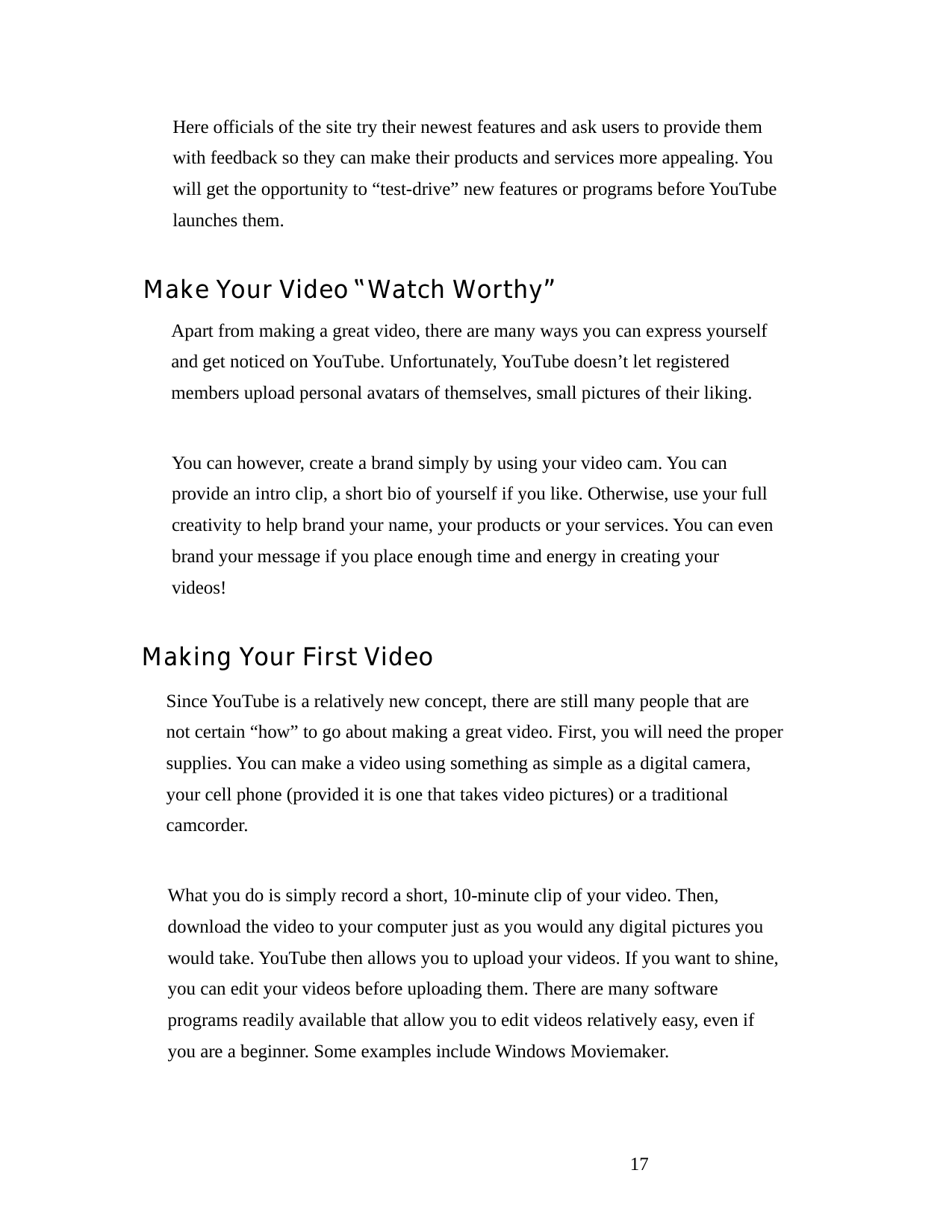

Here officials of the site try their newest features and ask users to provide them
with feedback so they can make their products and services more appealing. You
will get the opportunity to “test-drive” new features or programs before YouTube
launches them.
Make Your Video “Watch Worthy”
Apart from making a great video, there are many ways you can express yourself
and get noticed on YouTube. Unfortunately, YouTube doesn’t let registered
members upload personal avatars of themselves, small pictures of their liking.
You can however, create a brand simply by using your video cam. You can
provide an intro clip, a short bio of yourself if you like. Otherwise, use your full
creativity to help brand your name, your products or your services. You can even
brand your message if you place enough time and energy in creating your
videos!
Making Your First Video
Since YouTube is a relatively new concept, there are still many people that are
not certain “how” to go about making a great video. First, you will need the proper
supplies. You can make a video using something as simple as a digital camera,
your cell phone (provided it is one that takes video pictures) or a traditional
camcorder.
What you do is simply record a short, 10-minute clip of your video. Then,
download the video to your computer just as you would any digital pictures you
would take. YouTube then allows you to upload your videos. If you want to shine,
you can edit your videos before uploading them. There are many software
programs readily available that allow you to edit videos relatively easy, even if
you are a beginner. Some examples include Windows Moviemaker.
17